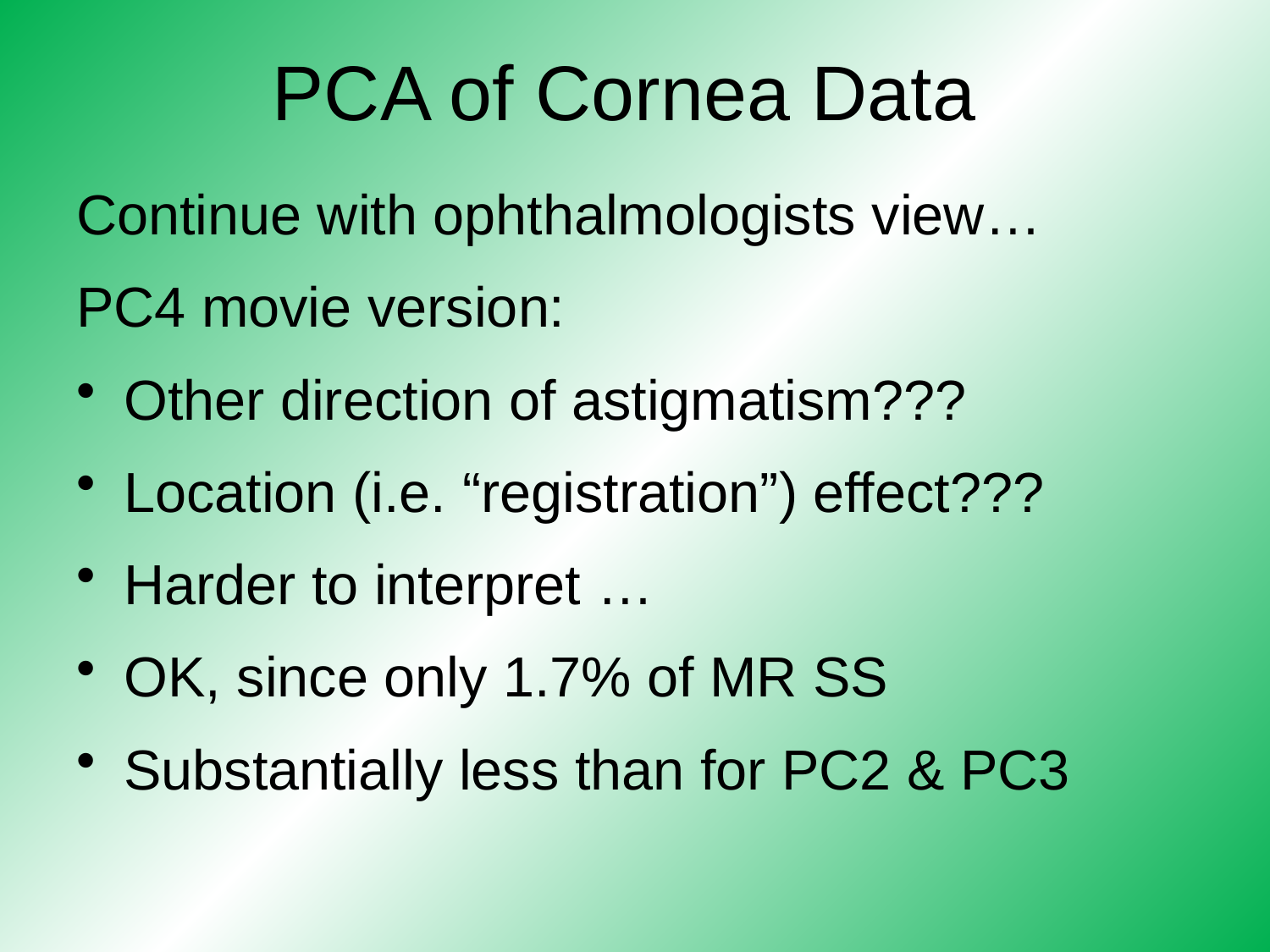

# PCA of Cornea Data
Continue with ophthalmologists view…
PC4 movie version:
Other direction of astigmatism???
Location (i.e. “registration”) effect???
Harder to interpret …
OK, since only 1.7% of MR SS
Substantially less than for PC2 & PC3